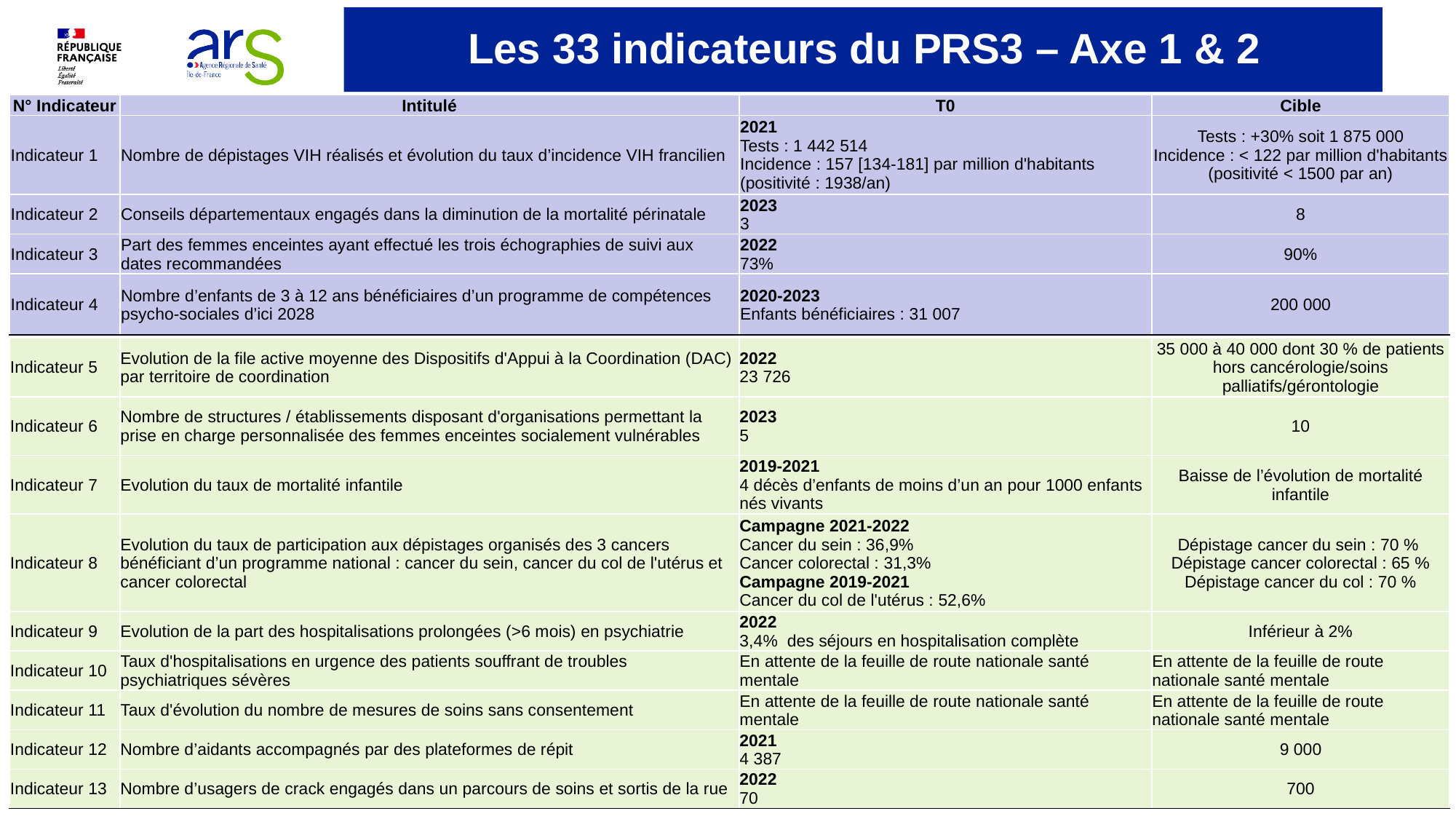

Les 33 indicateurs du PRS3 – Axe 1 & 2
| N° Indicateur | Intitulé | T0 | Cible |
| --- | --- | --- | --- |
| Indicateur 1 | Nombre de dépistages VIH réalisés et évolution du taux d’incidence VIH francilien | 2021 Tests : 1 442 514 Incidence : 157 [134-181] par million d'habitants (positivité : 1938/an) | Tests : +30% soit 1 875 000 Incidence : < 122 par million d'habitants (positivité < 1500 par an) |
| Indicateur 2 | Conseils départementaux engagés dans la diminution de la mortalité périnatale | 2023 3 | 8 |
| Indicateur 3 | Part des femmes enceintes ayant effectué les trois échographies de suivi aux dates recommandées | 2022 73% | 90% |
| Indicateur 4 | Nombre d’enfants de 3 à 12 ans bénéficiaires d’un programme de compétences psycho-sociales d’ici 2028 | 2020-2023 Enfants bénéficiaires : 31 007 | 200 000 |
| Indicateur 5 | Evolution de la file active moyenne des Dispositifs d'Appui à la Coordination (DAC) par territoire de coordination | 2022 23 726 | 35 000 à 40 000 dont 30 % de patients hors cancérologie/soins palliatifs/gérontologie |
| --- | --- | --- | --- |
| Indicateur 6 | Nombre de structures / établissements disposant d'organisations permettant la prise en charge personnalisée des femmes enceintes socialement vulnérables | 2023 5 | 10 |
| Indicateur 7 | Evolution du taux de mortalité infantile | 2019-2021 4 décès d’enfants de moins d’un an pour 1000 enfants nés vivants | Baisse de l’évolution de mortalité infantile |
| Indicateur 8 | Evolution du taux de participation aux dépistages organisés des 3 cancers bénéficiant d’un programme national : cancer du sein, cancer du col de l'utérus et cancer colorectal | Campagne 2021-2022 Cancer du sein : 36,9% Cancer colorectal : 31,3% Campagne 2019-2021 Cancer du col de l'utérus : 52,6% | Dépistage cancer du sein : 70 % Dépistage cancer colorectal : 65 % Dépistage cancer du col : 70 % |
| Indicateur 9 | Evolution de la part des hospitalisations prolongées (>6 mois) en psychiatrie | 2022 3,4% des séjours en hospitalisation complète | Inférieur à 2% |
| Indicateur 10 | Taux d'hospitalisations en urgence des patients souffrant de troubles psychiatriques sévères | En attente de la feuille de route nationale santé mentale | En attente de la feuille de route nationale santé mentale |
| Indicateur 11 | Taux d'évolution du nombre de mesures de soins sans consentement | En attente de la feuille de route nationale santé mentale | En attente de la feuille de route nationale santé mentale |
| Indicateur 12 | Nombre d’aidants accompagnés par des plateformes de répit | 2021 4 387 | 9 000 |
| Indicateur 13 | Nombre d’usagers de crack engagés dans un parcours de soins et sortis de la rue | 2022 70 | 700 |